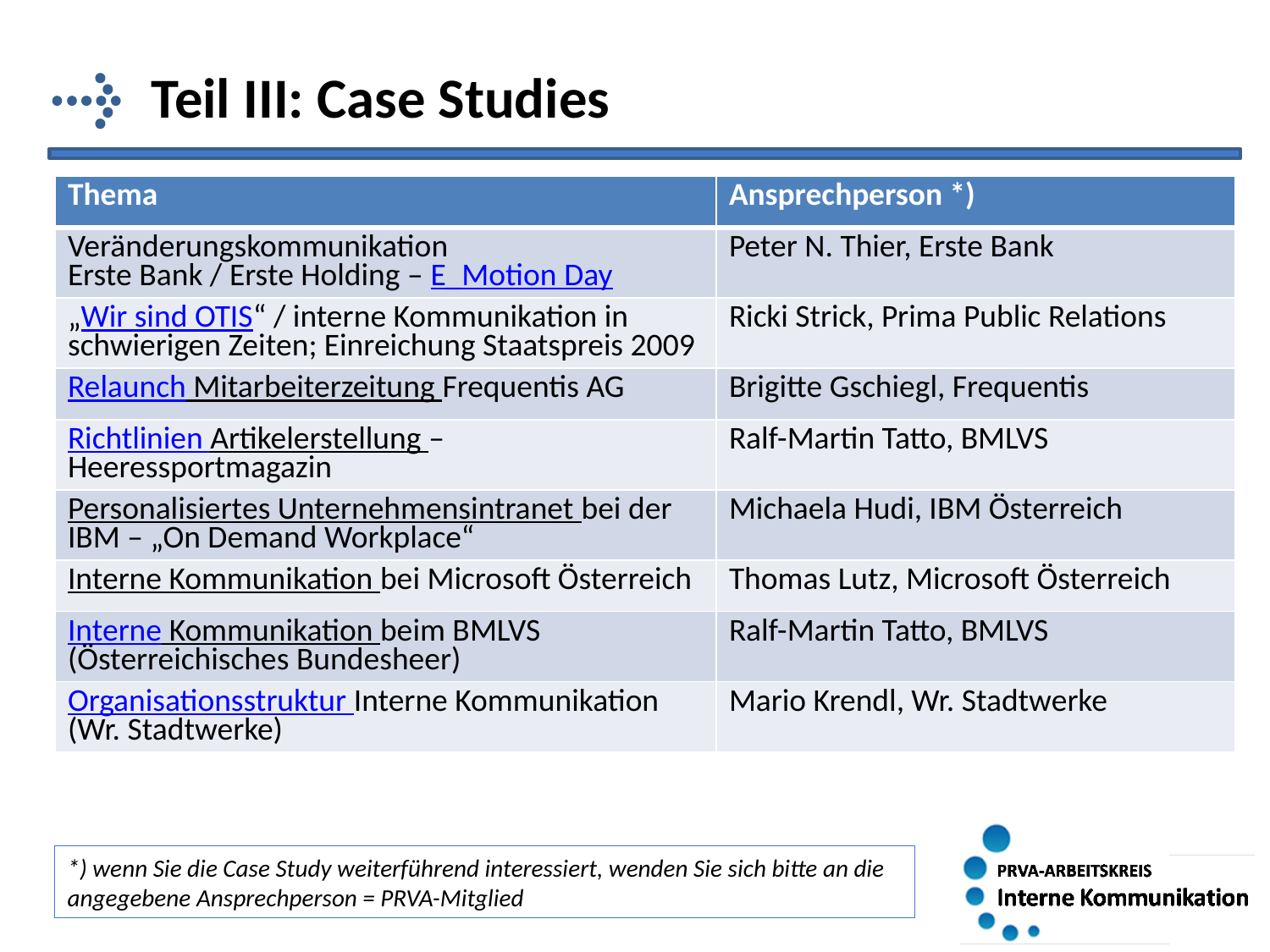

# Teil III: Case Studies
| Thema | Ansprechperson \*) |
| --- | --- |
| Veränderungskommunikation Erste Bank / Erste Holding – E\_Motion Day | Peter N. Thier, Erste Bank |
| „Wir sind OTIS“ / interne Kommunikation in schwierigen Zeiten; Einreichung Staatspreis 2009 | Ricki Strick, Prima Public Relations |
| Relaunch Mitarbeiterzeitung Frequentis AG | Brigitte Gschiegl, Frequentis |
| Richtlinien Artikelerstellung – Heeressportmagazin | Ralf-Martin Tatto, BMLVS |
| Personalisiertes Unternehmensintranet bei der IBM – „On Demand Workplace“ | Michaela Hudi, IBM Österreich |
| Interne Kommunikation bei Microsoft Österreich | Thomas Lutz, Microsoft Österreich |
| Interne Kommunikation beim BMLVS (Österreichisches Bundesheer) | Ralf-Martin Tatto, BMLVS |
| Organisationsstruktur Interne Kommunikation (Wr. Stadtwerke) | Mario Krendl, Wr. Stadtwerke |
*) wenn Sie die Case Study weiterführend interessiert, wenden Sie sich bitte an die angegebene Ansprechperson = PRVA-Mitglied